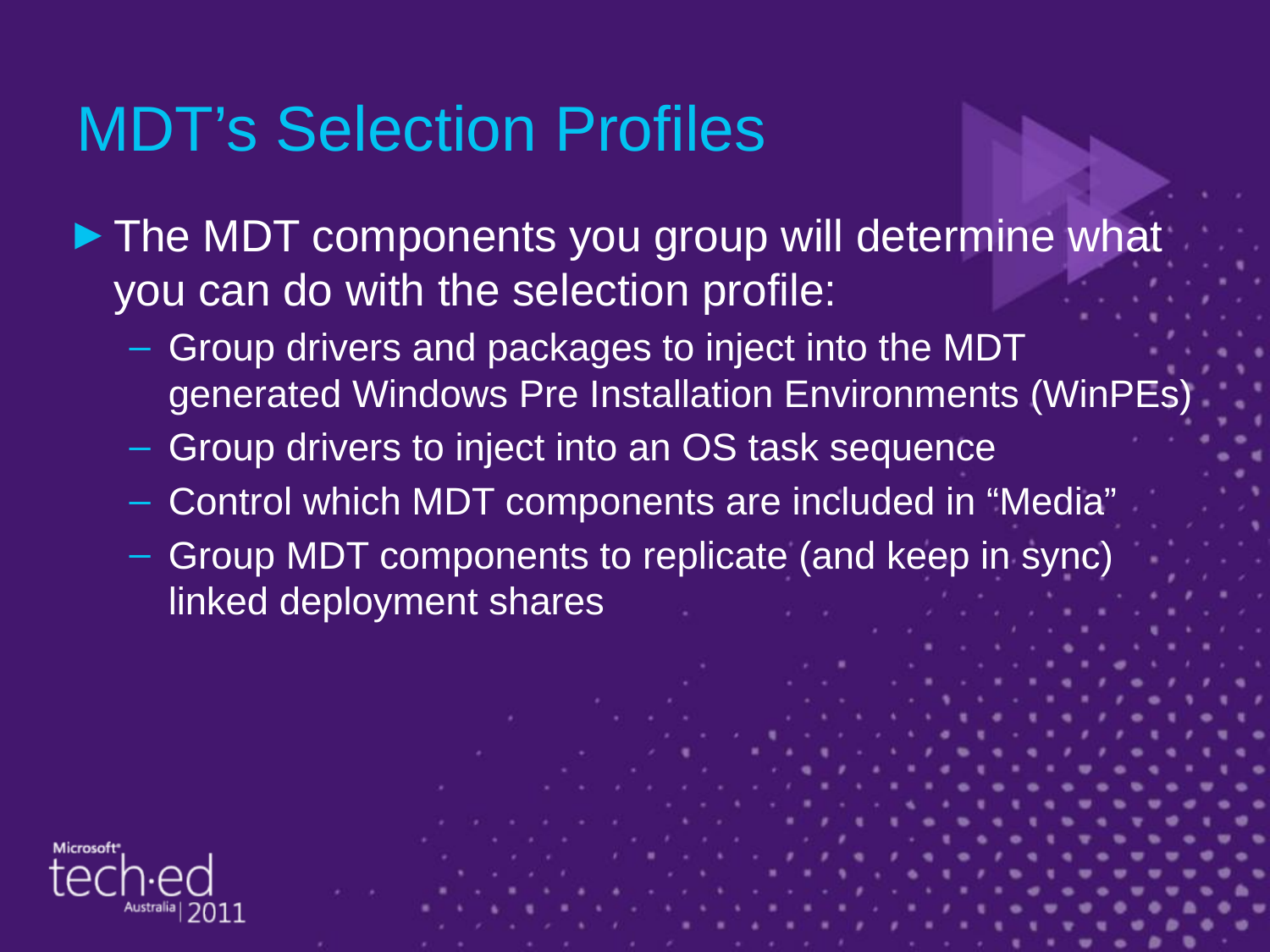

# MDT’s Selection Profiles
The MDT components you group will determine what you can do with the selection profile:
Group drivers and packages to inject into the MDT generated Windows Pre Installation Environments (WinPEs)
Group drivers to inject into an OS task sequence
Control which MDT components are included in “Media”
Group MDT components to replicate (and keep in sync) linked deployment shares